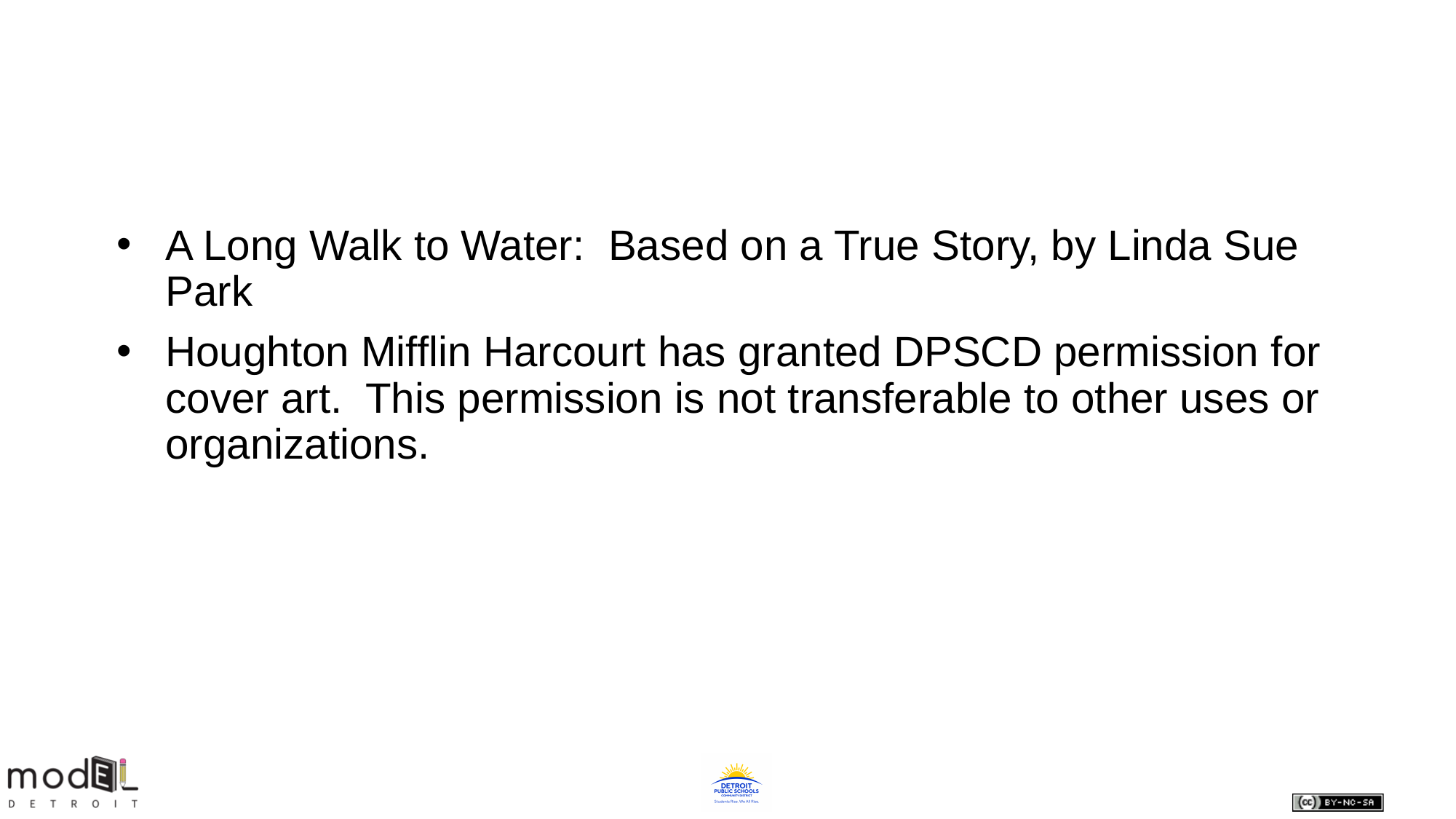

#
A Long Walk to Water:  Based on a True Story, by Linda Sue Park
Houghton Mifflin Harcourt has granted DPSCD permission for cover art.  This permission is not transferable to other uses or organizations.